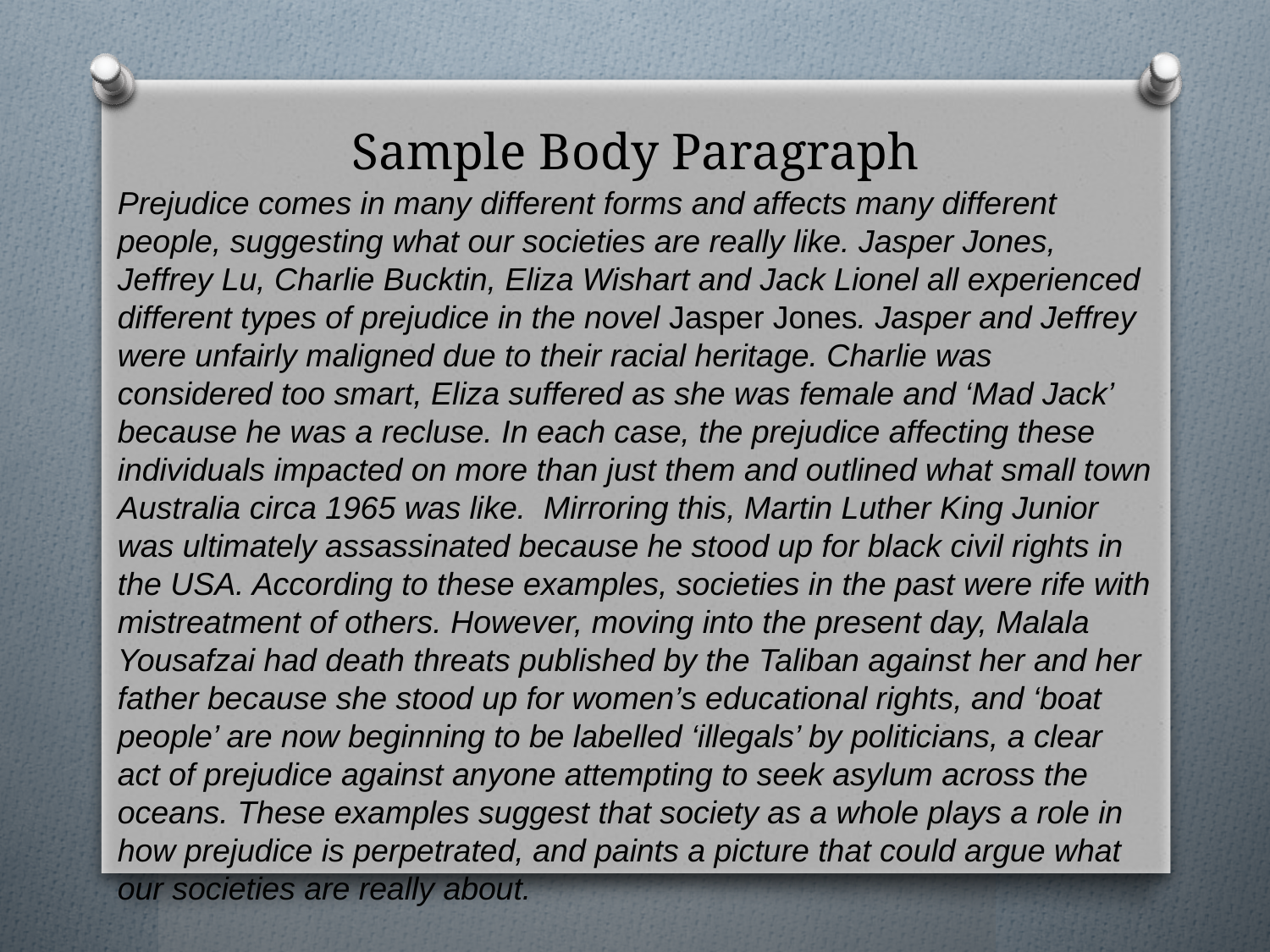

# Sample Body Paragraph
Prejudice comes in many different forms and affects many different people, suggesting what our societies are really like. Jasper Jones, Jeffrey Lu, Charlie Bucktin, Eliza Wishart and Jack Lionel all experienced different types of prejudice in the novel Jasper Jones. Jasper and Jeffrey were unfairly maligned due to their racial heritage. Charlie was considered too smart, Eliza suffered as she was female and ‘Mad Jack’ because he was a recluse. In each case, the prejudice affecting these individuals impacted on more than just them and outlined what small town Australia circa 1965 was like.  Mirroring this, Martin Luther King Junior was ultimately assassinated because he stood up for black civil rights in the USA. According to these examples, societies in the past were rife with mistreatment of others. However, moving into the present day, Malala Yousafzai had death threats published by the Taliban against her and her father because she stood up for women’s educational rights, and ‘boat people’ are now beginning to be labelled ‘illegals’ by politicians, a clear act of prejudice against anyone attempting to seek asylum across the oceans. These examples suggest that society as a whole plays a role in how prejudice is perpetrated, and paints a picture that could argue what our societies are really about.